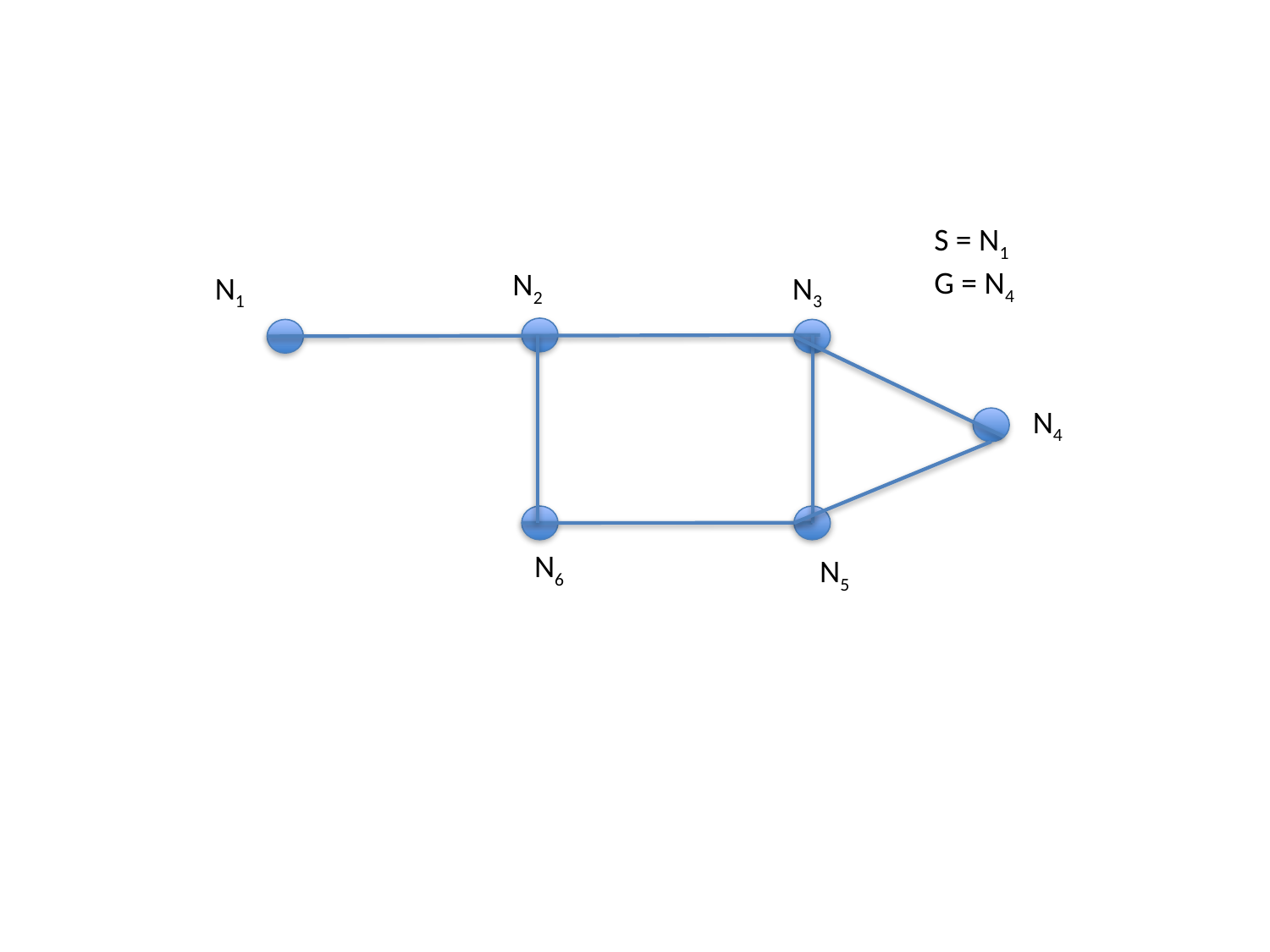

S = N1
G = N4
N2
N1
N3

N6
N5
N4